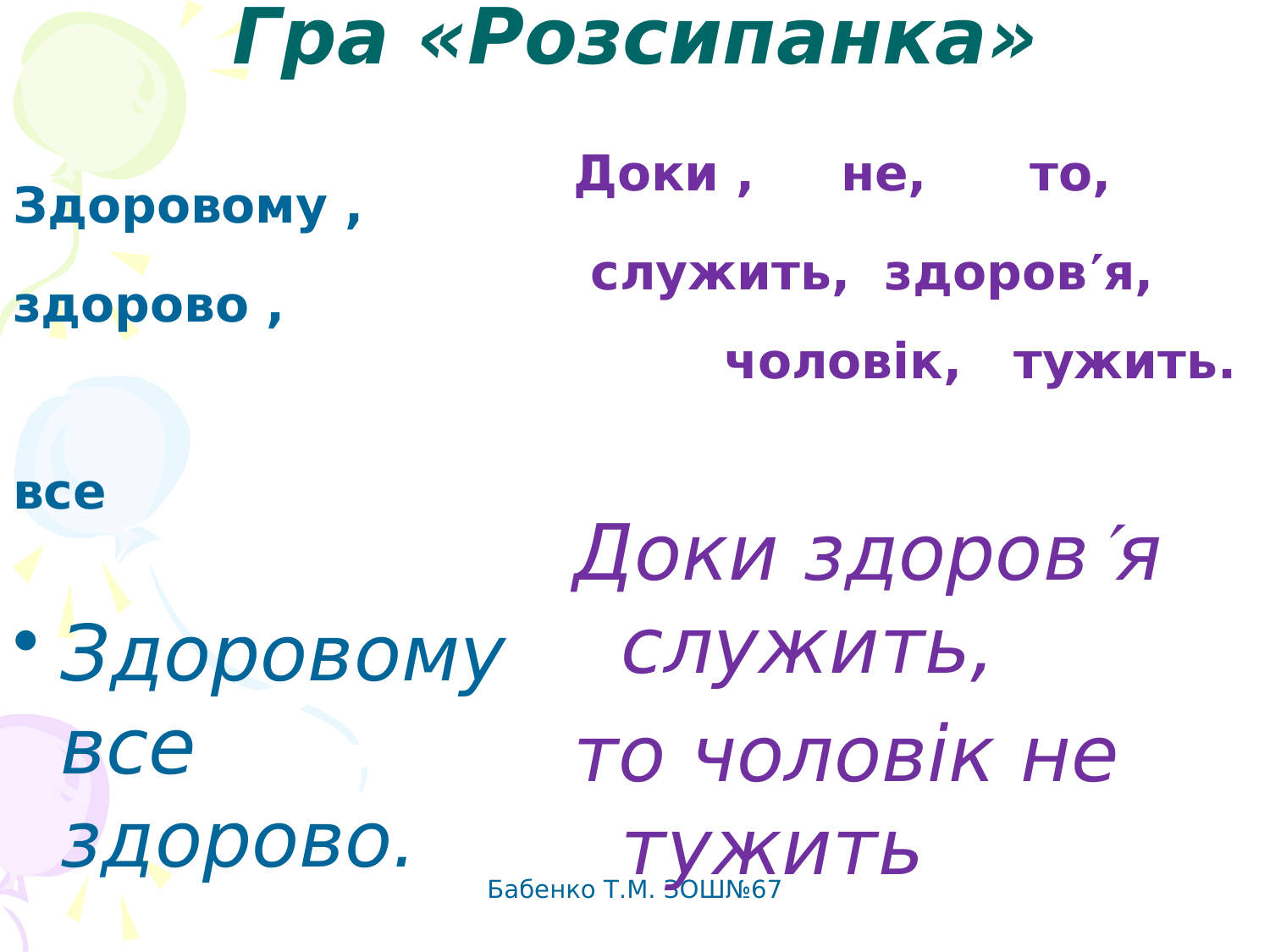

# Гра «Розсипанка»
Доки ,     не,      то,
 служить,  здоров′я,             чоловік,   тужить.

Доки здоров′я служить,
то чоловік не тужить
Здоровому ,
здорово ,
все

Здоровому все здорово.

Бабенко Т.М. ЗОШ№67